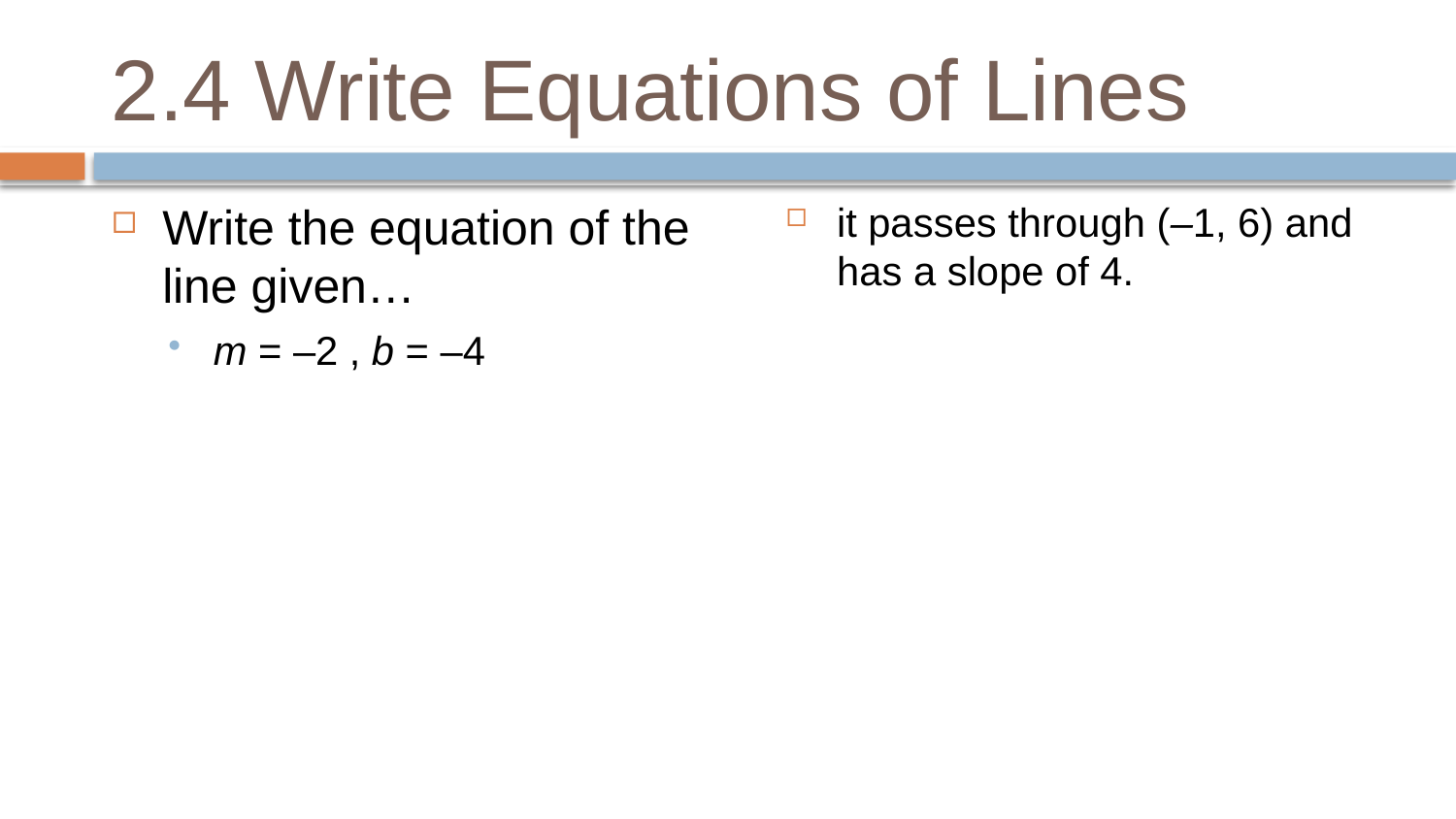

# 2.4 Write Equations of Lines
Write the equation of the line given…
m = –2 , b = –4

it passes through (–1, 6) and has a slope of 4.